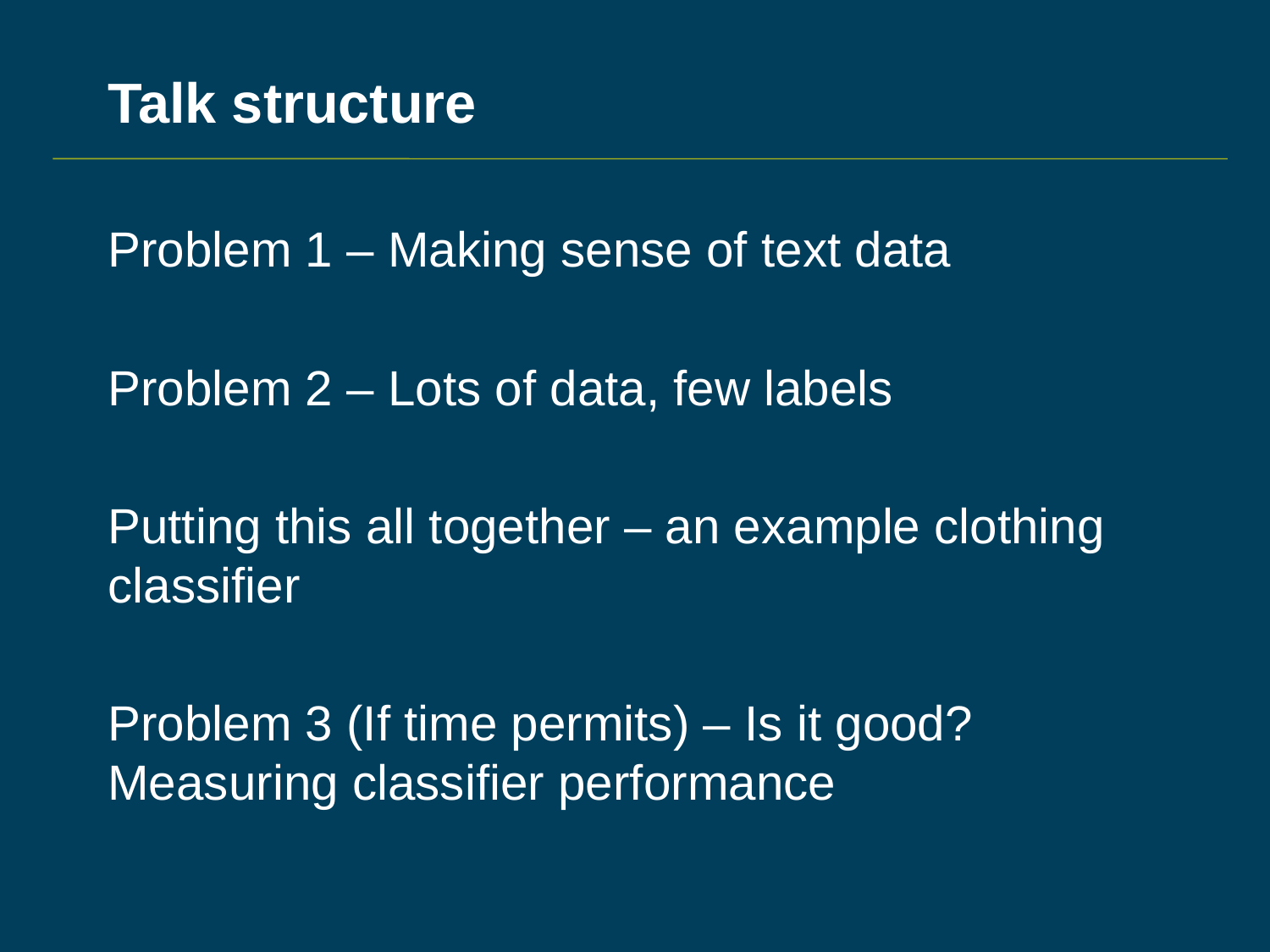

# Talk structure
Problem 1 – Making sense of text data

Problem 2 – Lots of data, few labels

Putting this all together – an example clothing classifier

Problem 3 (If time permits) – Is it good? Measuring classifier performance